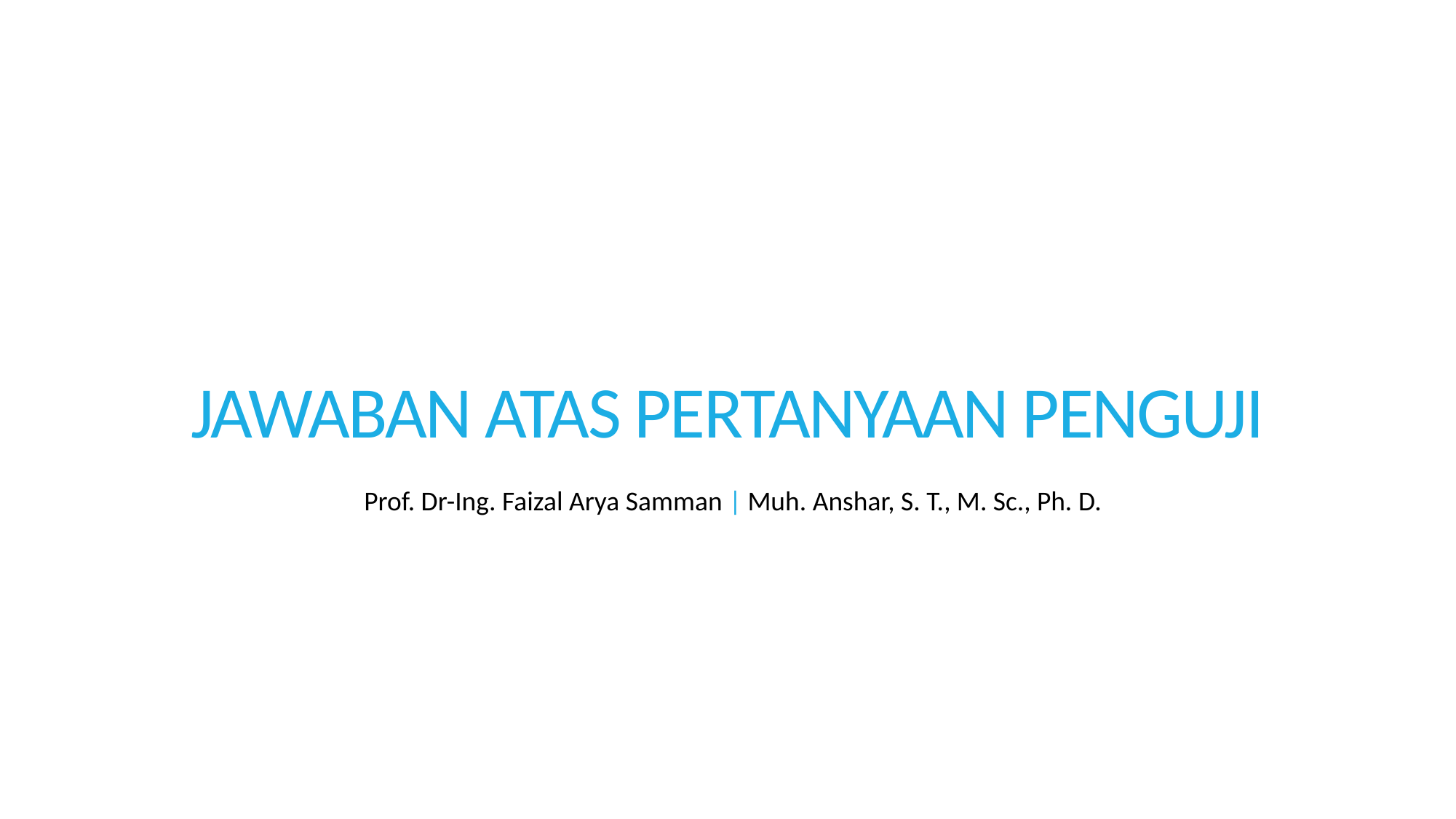

JAWABAN ATAS PERTANYAAN PENGUJI
Prof. Dr-Ing. Faizal Arya Samman | Muh. Anshar, S. T., M. Sc., Ph. D.